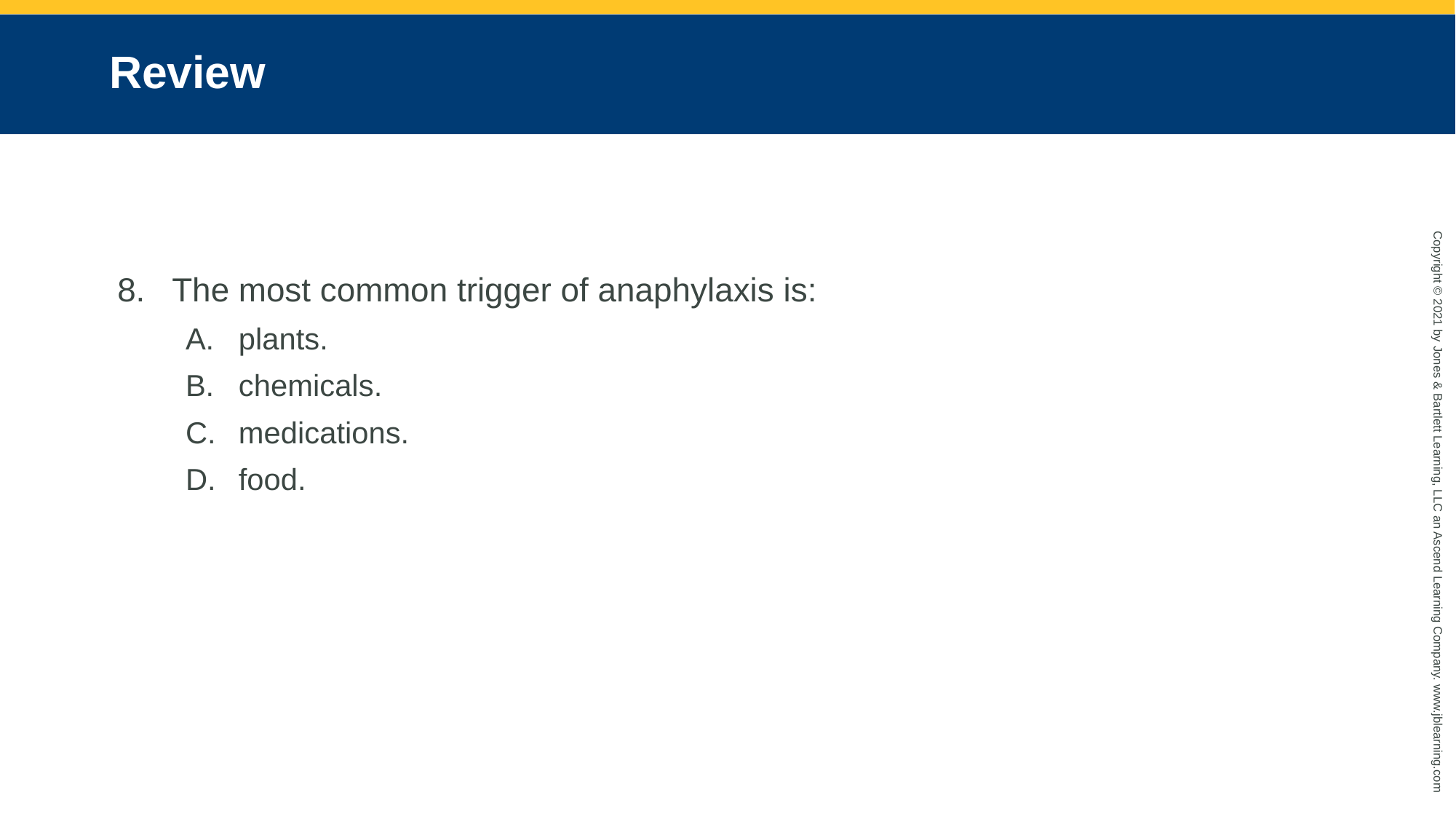

# Review
The most common trigger of anaphylaxis is:
plants.
chemicals.
medications.
food.